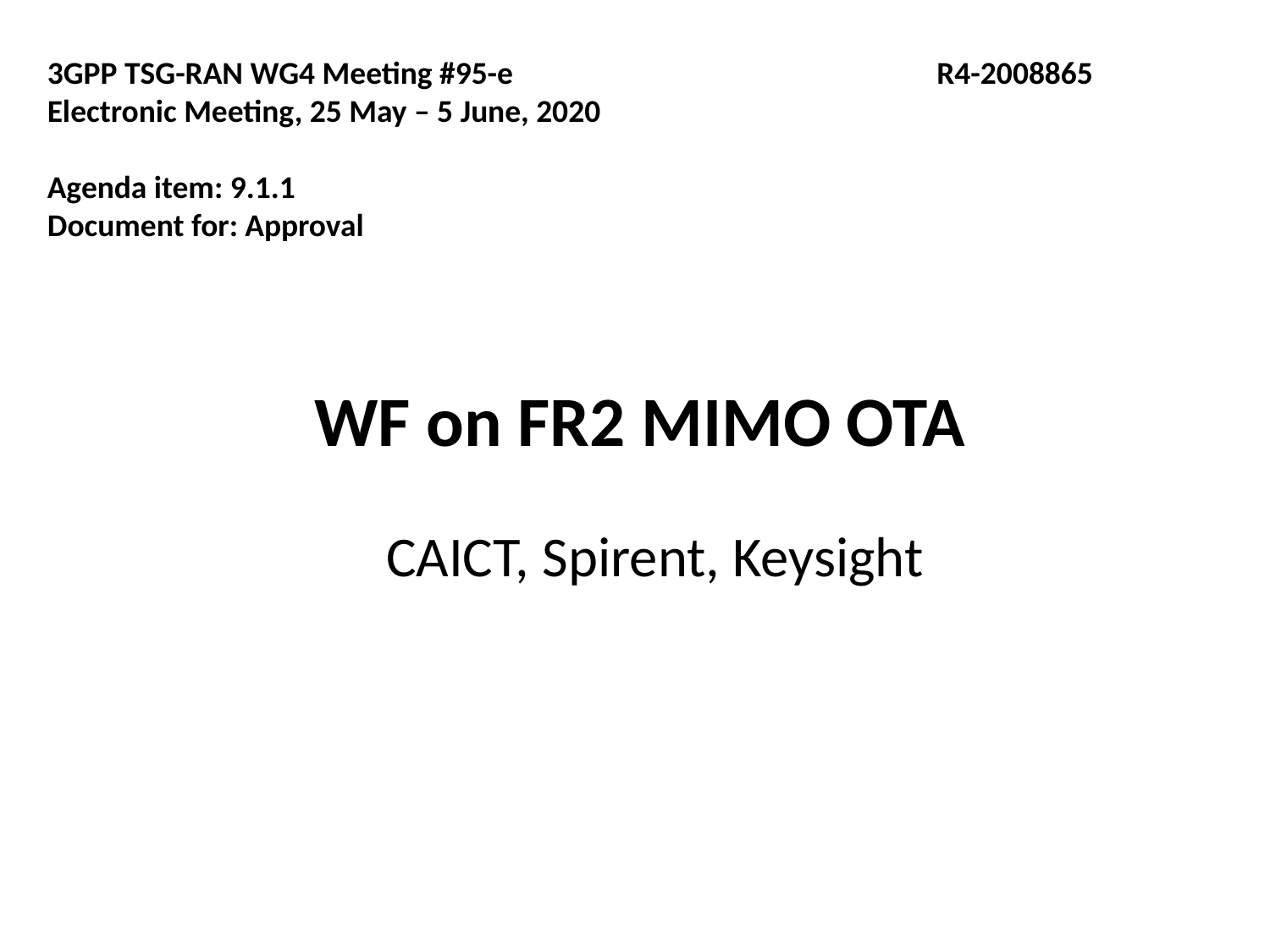

3GPP TSG-RAN WG4 Meeting #95-e	                                                     R4-2008865
Electronic Meeting, 25 May – 5 June, 2020

Agenda item: 9.1.1
Document for: Approval

# WF on FR2 MIMO OTA
CAICT, Spirent, Keysight